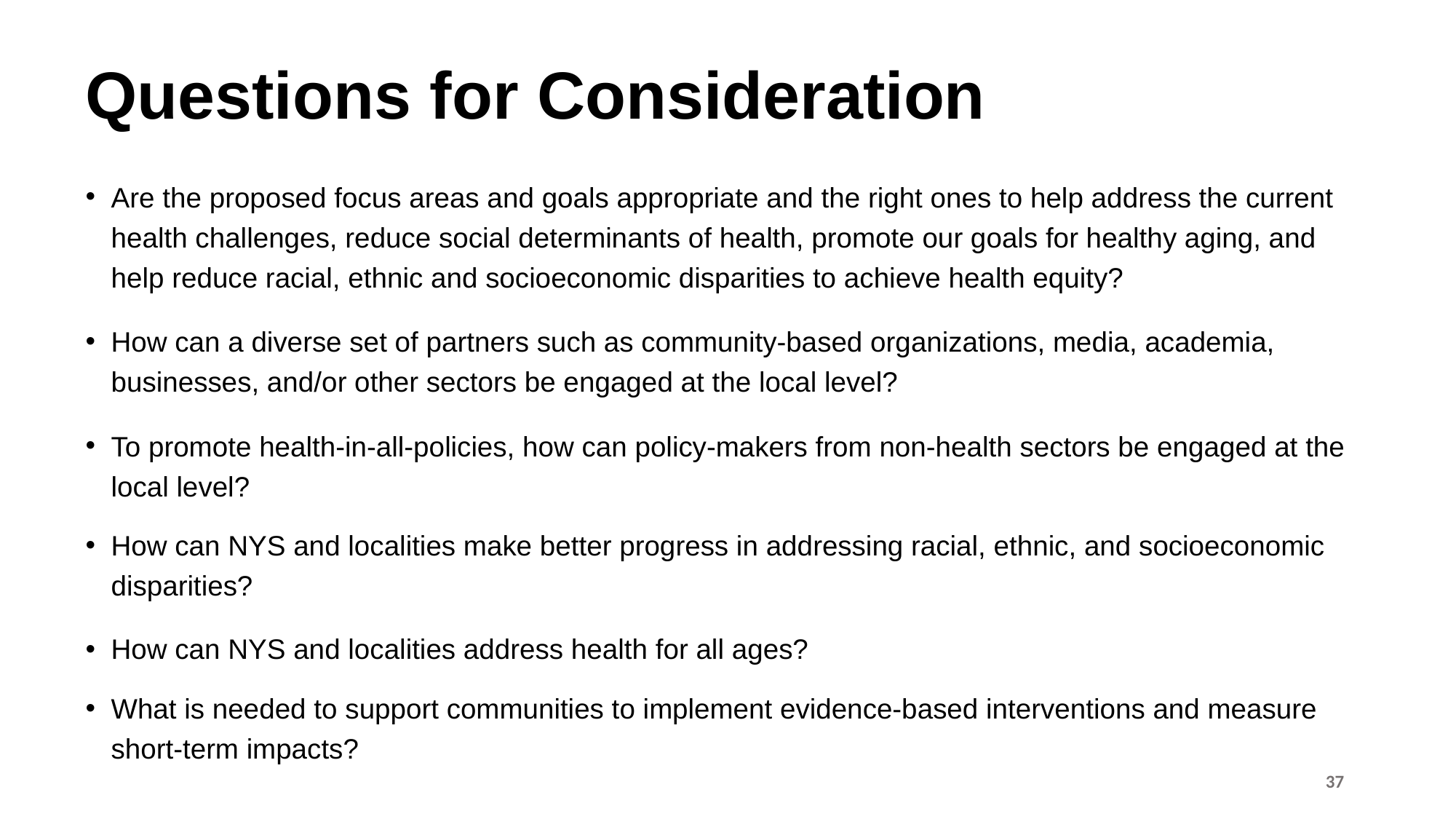

# Questions for Consideration
Are the proposed focus areas and goals appropriate and the right ones to help address the current health challenges, reduce social determinants of health, promote our goals for healthy aging, and help reduce racial, ethnic and socioeconomic disparities to achieve health equity?

How can a diverse set of partners such as community-based organizations, media, academia, businesses, and/or other sectors be engaged at the local level?

To promote health-in-all-policies, how can policy-makers from non-health sectors be engaged at the local level?

How can NYS and localities make better progress in addressing racial, ethnic, and socioeconomic disparities?

How can NYS and localities address health for all ages?

What is needed to support communities to implement evidence-based interventions and measure short-term impacts?

37